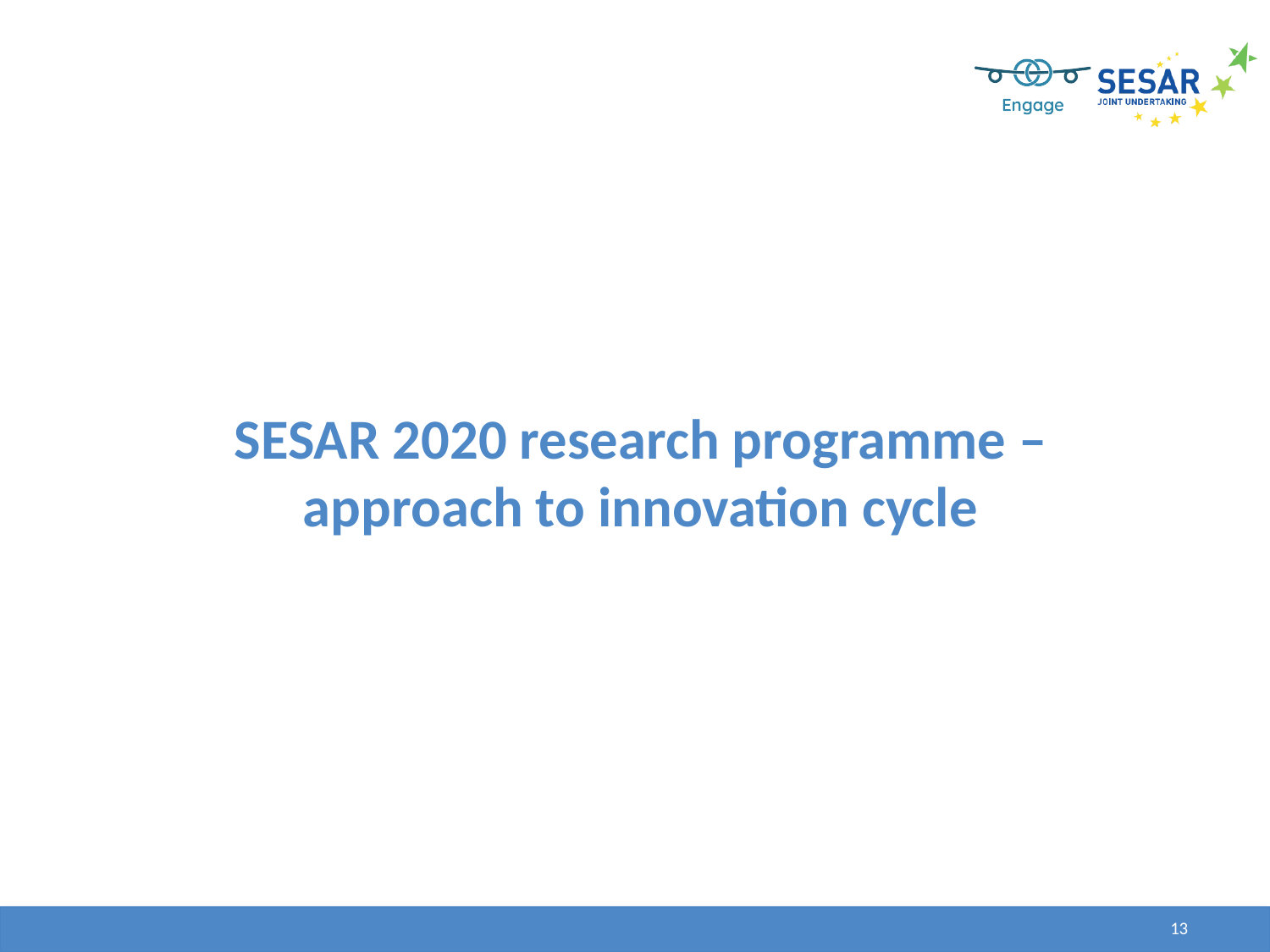

# SESAR 2020 research programme – approach to innovation cycle
13